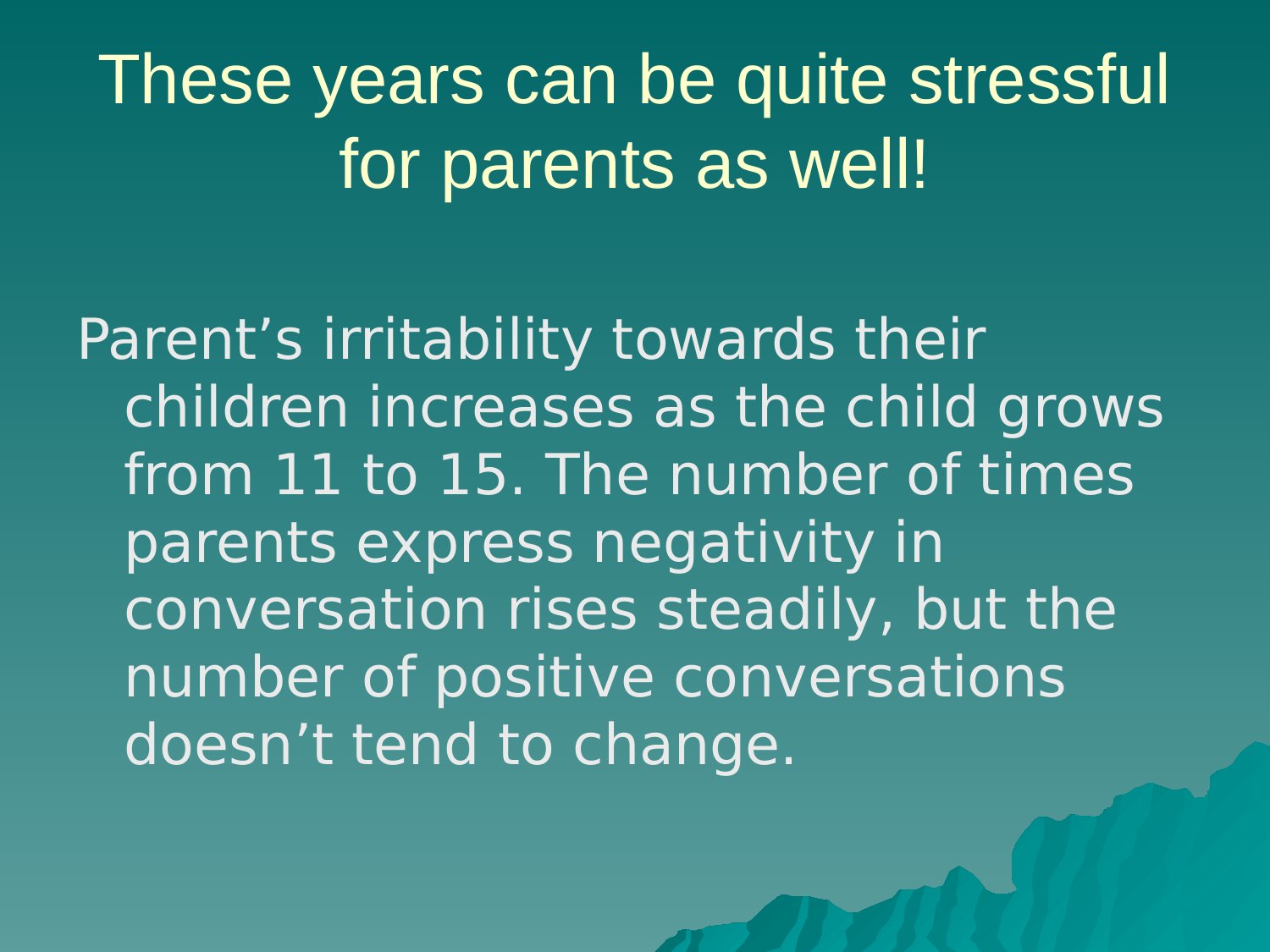

# These years can be quite stressful for parents as well!
Parent’s irritability towards their children increases as the child grows from 11 to 15. The number of times parents express negativity in conversation rises steadily, but the number of positive conversations doesn’t tend to change.